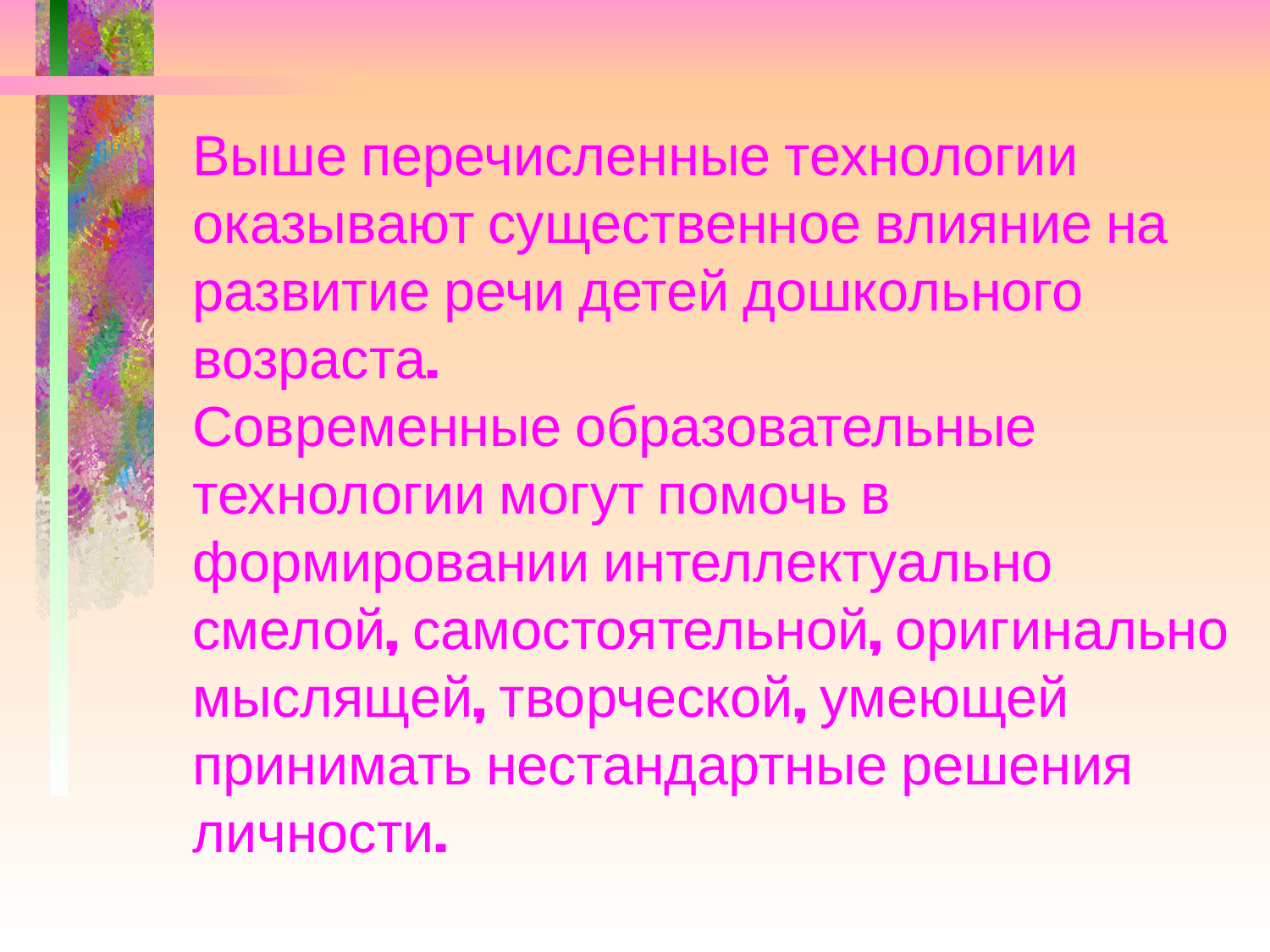

# Выше перечисленные технологии оказывают существенное влияние на развитие речи детей дошкольного возраста. Современные образовательные технологии могут помочь в формировании интеллектуально смелой, самостоятельной, оригинально мыслящей, творческой, умеющей принимать нестандартные решения личности.